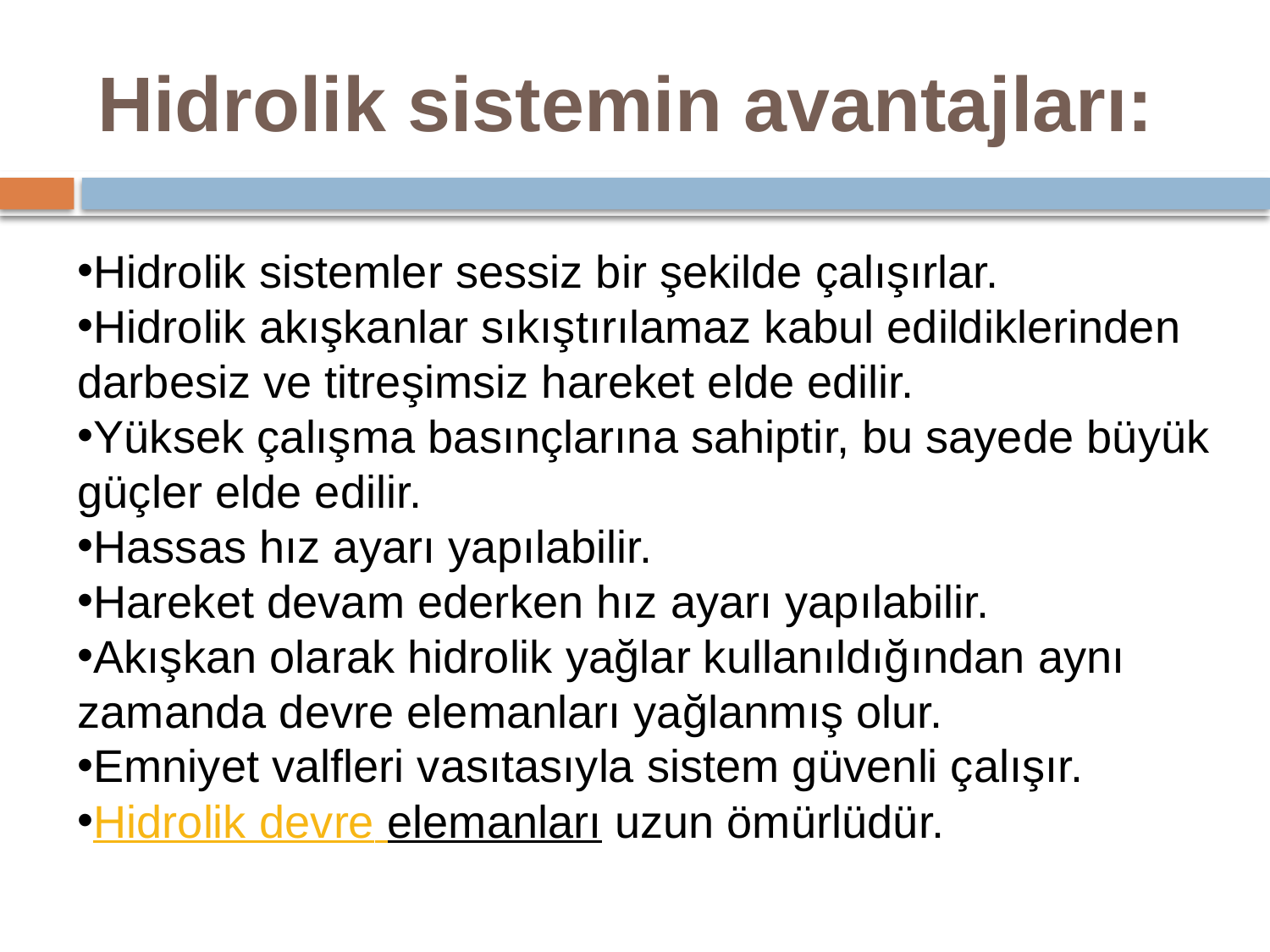

# Hidrolik sistemin avantajları:
Hidrolik sistemler sessiz bir şekilde çalışırlar.
Hidrolik akışkanlar sıkıştırılamaz kabul edildiklerinden darbesiz ve titreşimsiz hareket elde edilir.
Yüksek çalışma basınçlarına sahiptir, bu sayede büyük güçler elde edilir.
Hassas hız ayarı yapılabilir.
Hareket devam ederken hız ayarı yapılabilir.
Akışkan olarak hidrolik yağlar kullanıldığından aynı zamanda devre elemanları yağlanmış olur.
Emniyet valfleri vasıtasıyla sistem güvenli çalışır.
Hidrolik devre elemanları uzun ömürlüdür.